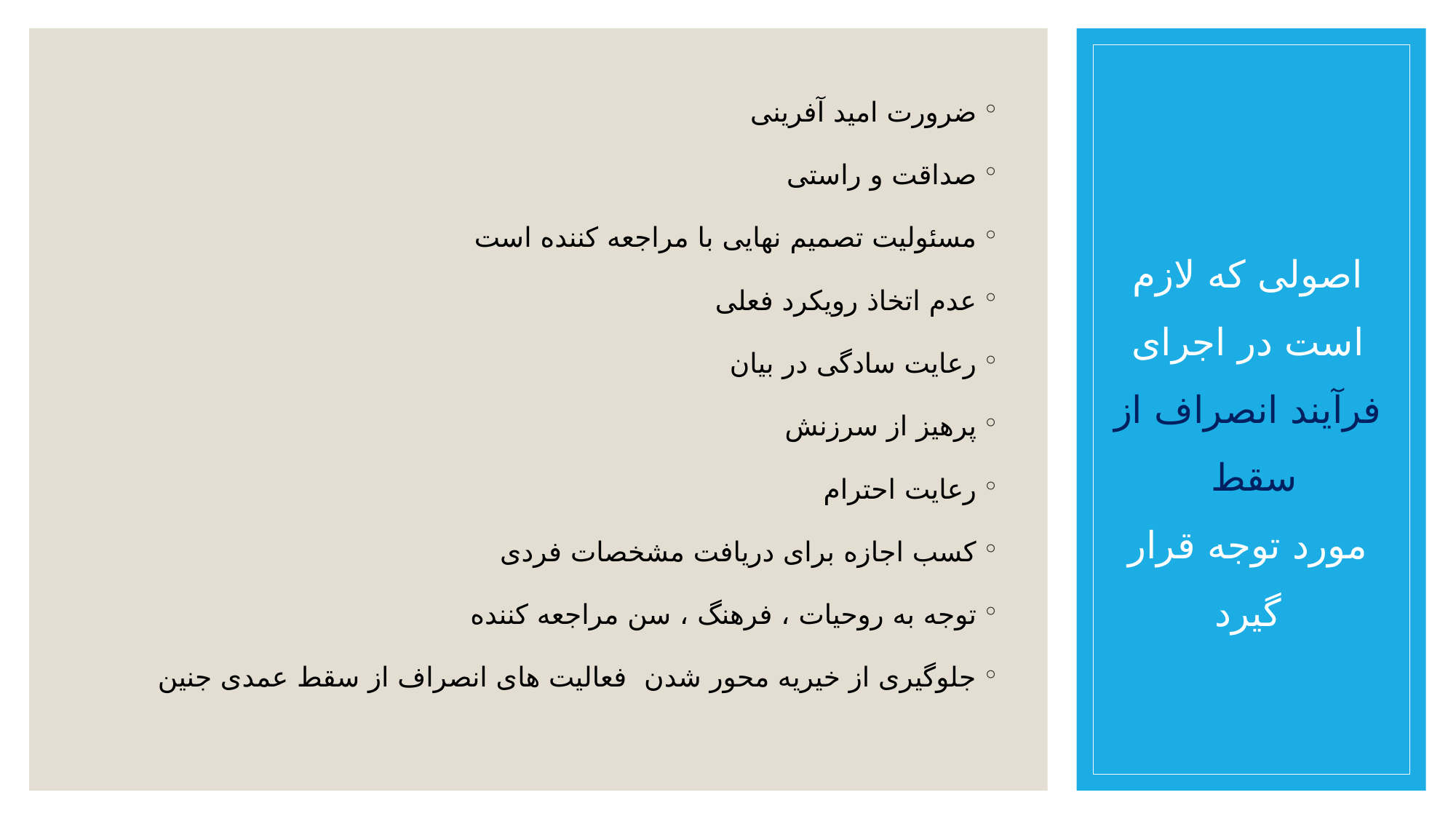

ضرورت امید آفرینی
صداقت و راستی
مسئولیت تصمیم نهایی با مراجعه کننده است
عدم اتخاذ رویکرد فعلی
رعایت سادگی در بیان
پرهیز از سرزنش
رعایت احترام
کسب اجازه برای دریافت مشخصات فردی
توجه به روحیات ، فرهنگ ، سن مراجعه کننده
جلوگیری از خیریه محور شدن  فعالیت های انصراف از سقط عمدی جنین
# اصولی که لازم است در اجرای فرآیند انصراف از سقط مورد توجه قرار گیرد